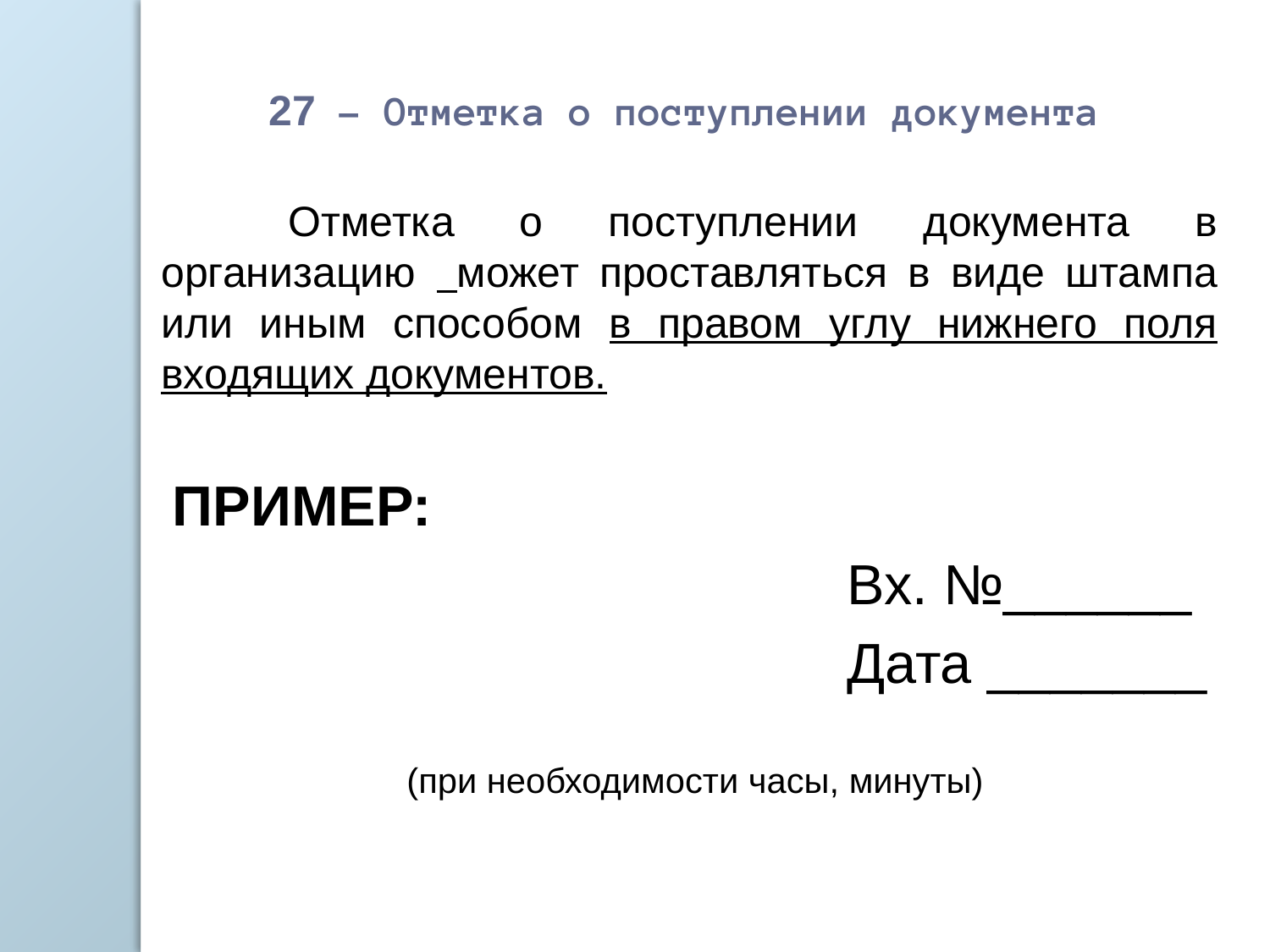

27 – Отметка о поступлении документа
	Отметка о поступлении документа в организацию  может проставляться в виде штампа или иным способом в правом углу нижнего поля входящих документов.

ПРИМЕР:
						Вх. №______
						Дата _______

(при необходимости часы, минуты)